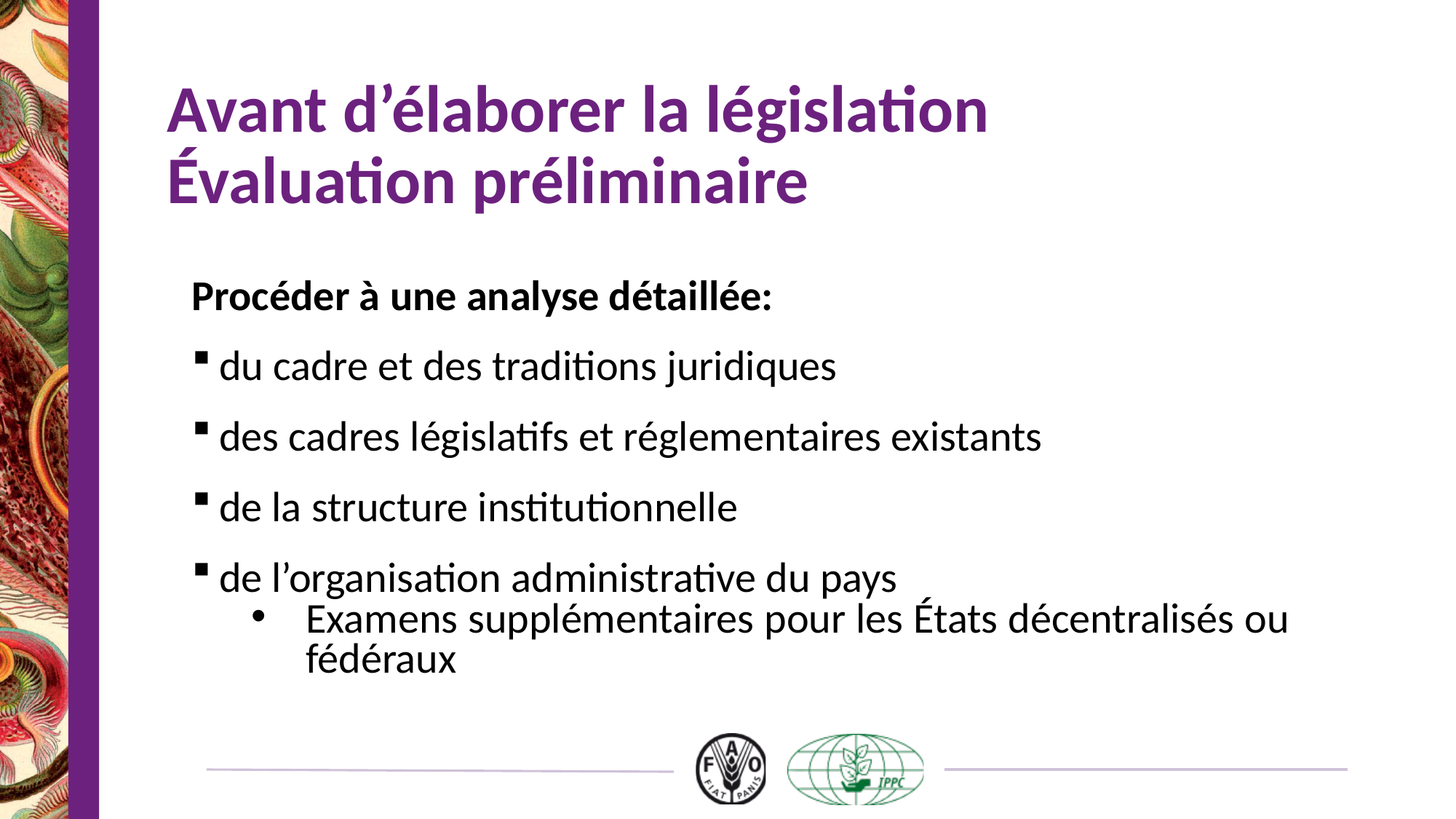

# Avant d’élaborer la législation Évaluation préliminaire
Procéder à une analyse détaillée:
du cadre et des traditions juridiques
des cadres législatifs et réglementaires existants
de la structure institutionnelle
de l’organisation administrative du pays
Examens supplémentaires pour les États décentralisés ou  fédéraux